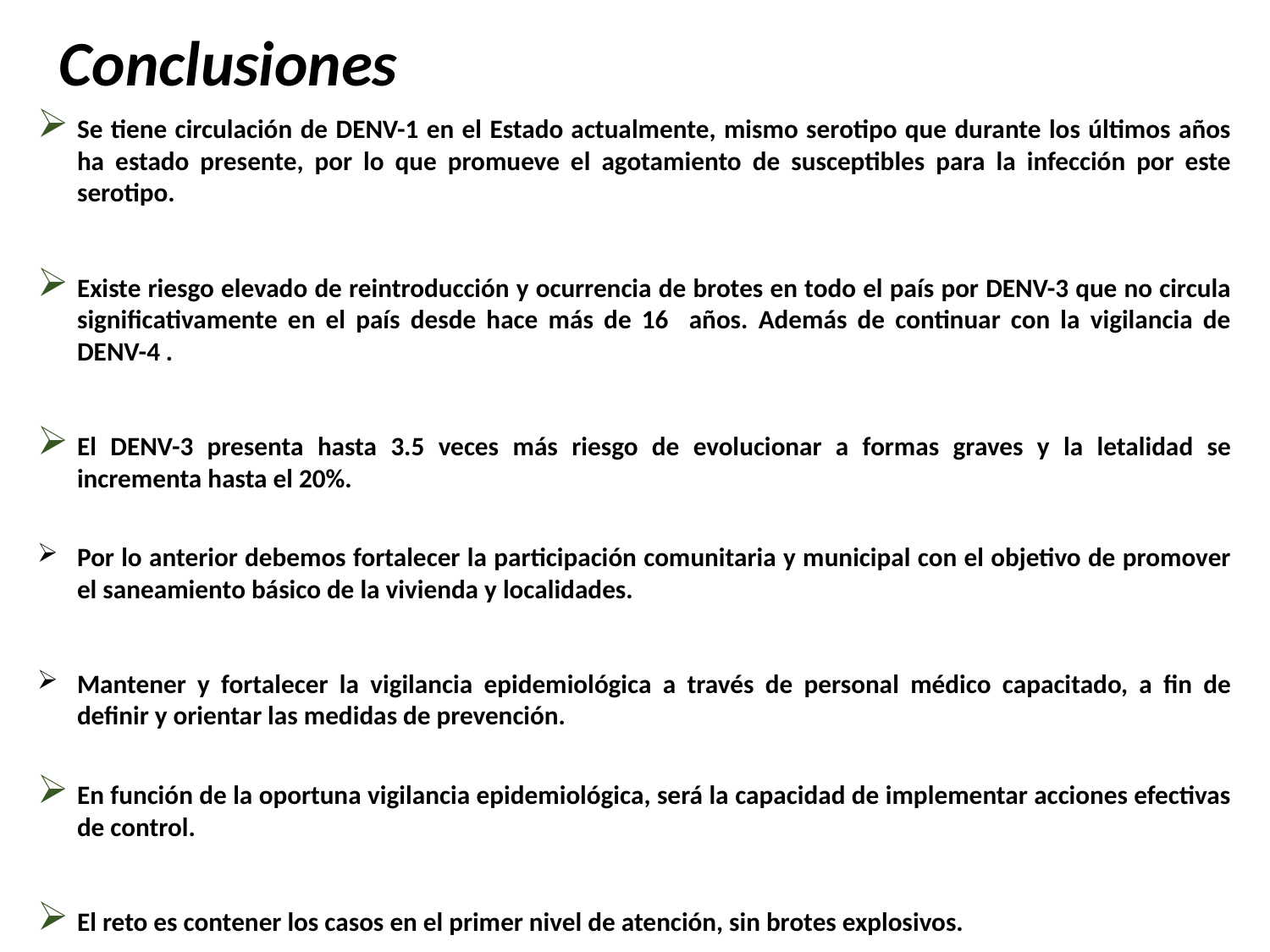

Conclusiones
Se tiene circulación de DENV-1 en el Estado actualmente, mismo serotipo que durante los últimos años ha estado presente, por lo que promueve el agotamiento de susceptibles para la infección por este serotipo.

Existe riesgo elevado de reintroducción y ocurrencia de brotes en todo el país por DENV-3 que no circula significativamente en el país desde hace más de 16  años. Además de continuar con la vigilancia de DENV-4 .

El DENV-3 presenta hasta 3.5 veces más riesgo de evolucionar a formas graves y la letalidad se incrementa hasta el 20%.

Por lo anterior debemos fortalecer la participación comunitaria y municipal con el objetivo de promover el saneamiento básico de la vivienda y localidades.

Mantener y fortalecer la vigilancia epidemiológica a través de personal médico capacitado, a fin de definir y orientar las medidas de prevención.

En función de la oportuna vigilancia epidemiológica, será la capacidad de implementar acciones efectivas de control.

El reto es contener los casos en el primer nivel de atención, sin brotes explosivos.